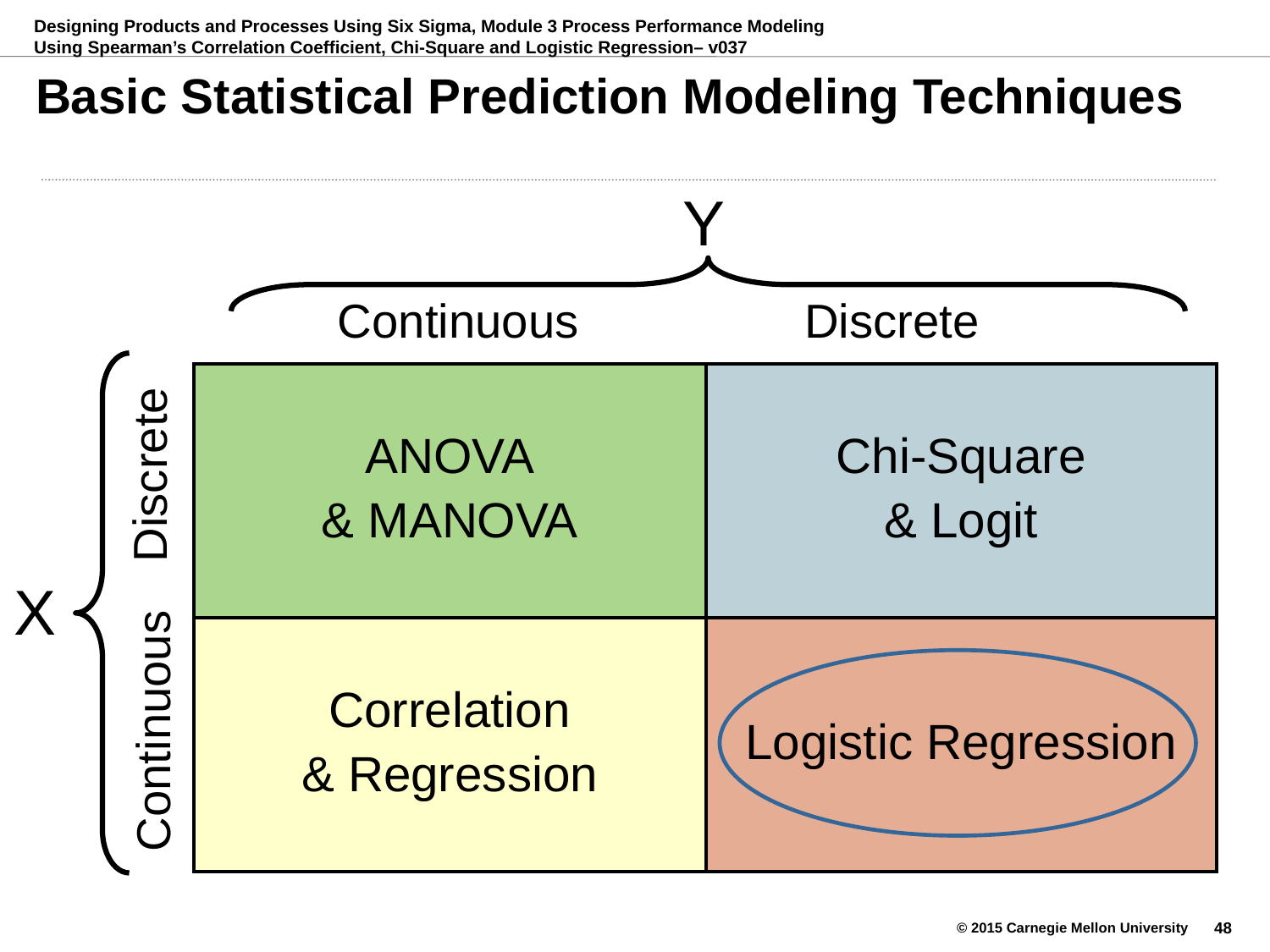

# Basic Statistical Prediction Modeling Techniques
Y
    Continuous                 Discrete

| ANOVA & MANOVA | Chi-Square & Logit |
| --- | --- |
| Correlation & Regression | Logistic Regression |
Discrete
X

Continuous